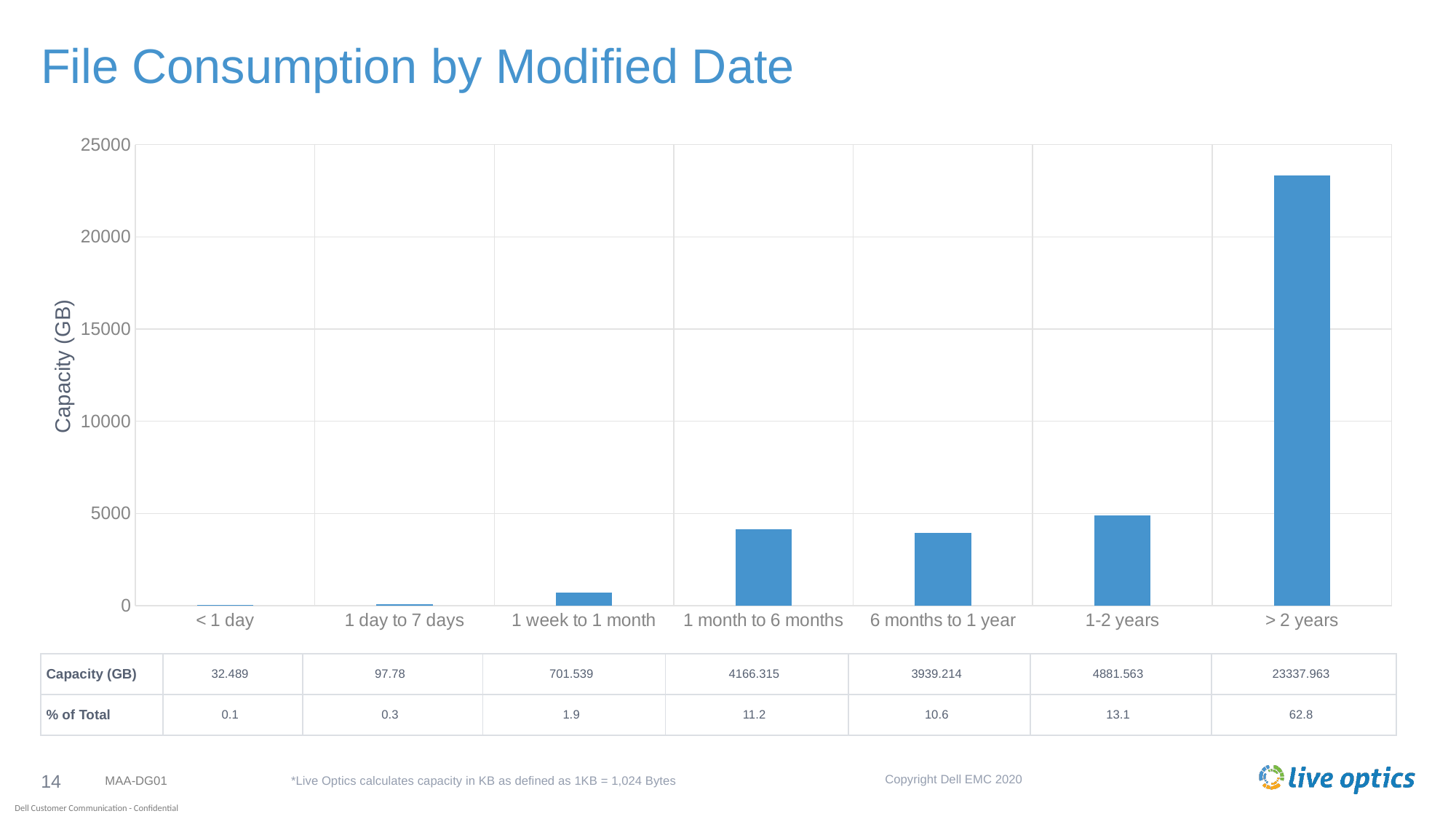

# File Consumption by Modified Date

### Chart

| Category | Size (GB) |
|---|---|
| < 1 day | 32.489 |
| 1 day to 7 days | 97.78 |
| 1 week to 1 month | 701.539 |
| 1 month to 6 months | 4166.315 |
| 6 months to 1 year | 3939.214 |
| 1-2 years | 4881.563 |
| > 2 years | 23337.963 |
Capacity (GB)
| Capacity (GB) | 32.489 | 97.78 | 701.539 | 4166.315 | 3939.214 | 4881.563 | 23337.963 |
| --- | --- | --- | --- | --- | --- | --- | --- |
| % of Total | 0.1 | 0.3 | 1.9 | 11.2 | 10.6 | 13.1 | 62.8 |